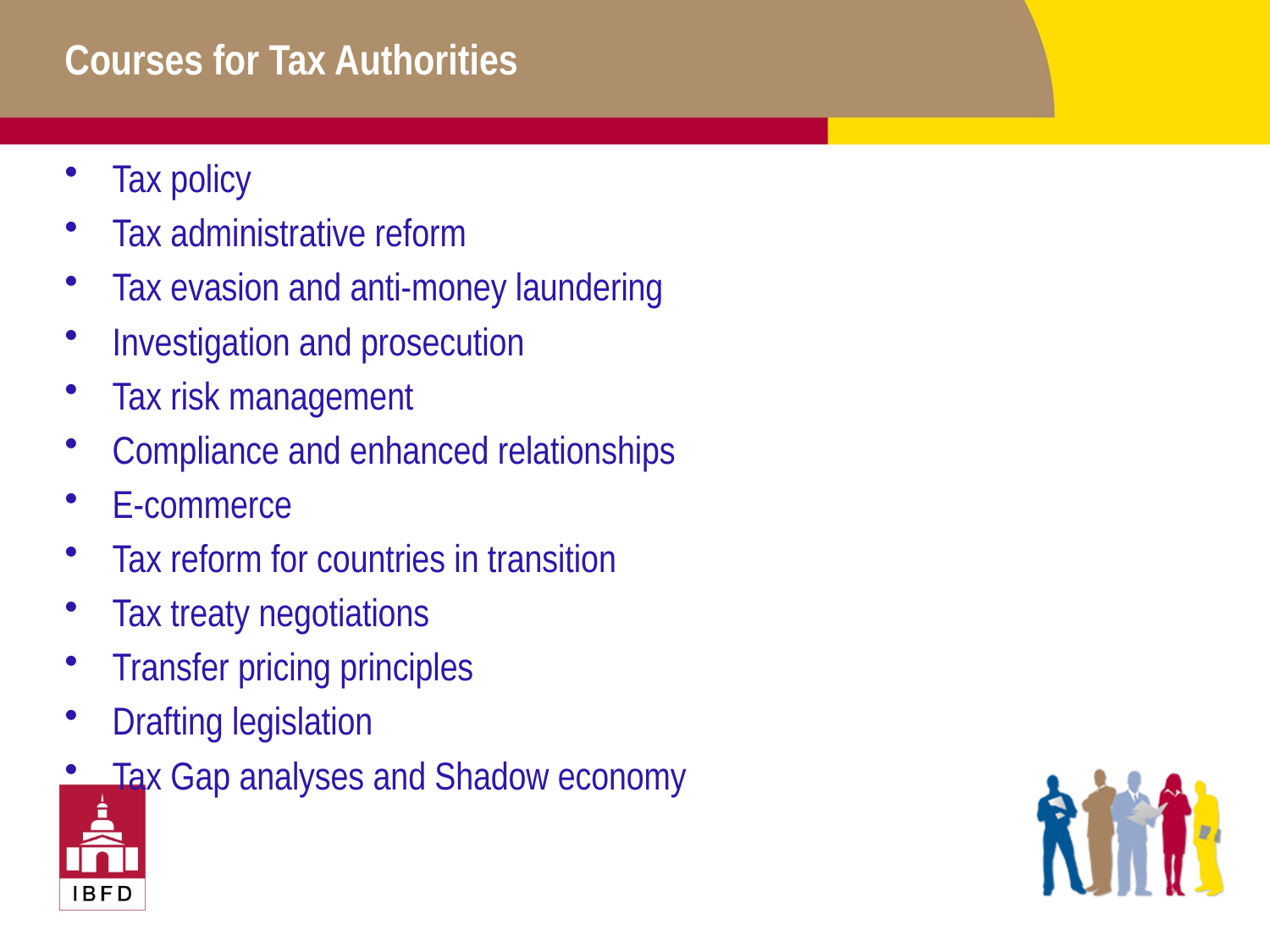

# Courses for Tax Authorities
Tax policy
Tax administrative reform
Tax evasion and anti-money laundering
Investigation and prosecution
Tax risk management
Compliance and enhanced relationships
E-commerce
Tax reform for countries in transition
Tax treaty negotiations
Transfer pricing principles
Drafting legislation
Tax Gap analyses and Shadow economy